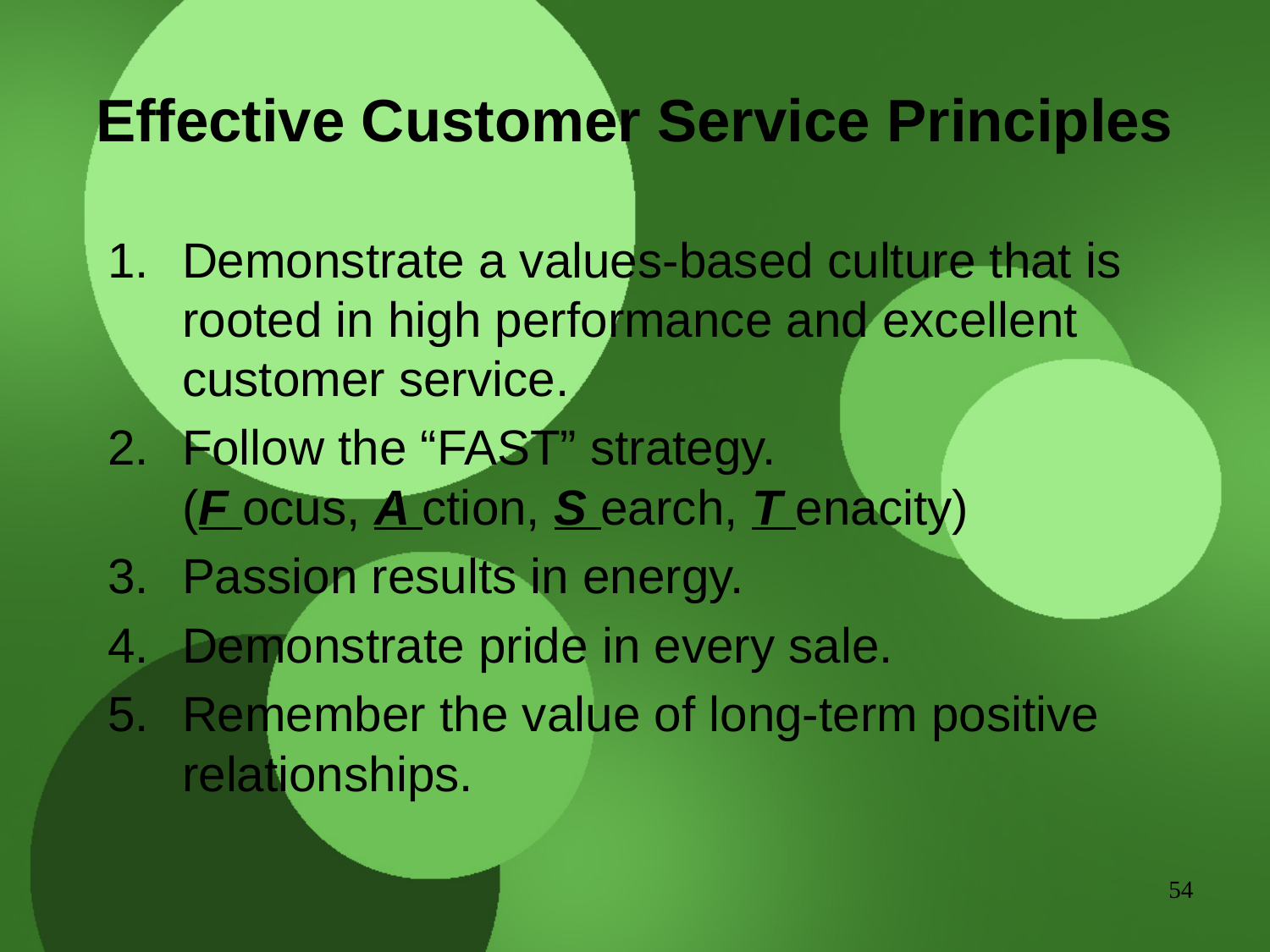

# Effective Customer Service Principles
Demonstrate a values-based culture that is rooted in high performance and excellent customer service.
Follow the “FAST” strategy.
(F ocus, A ction, S earch, T enacity)
Passion results in energy.
Demonstrate pride in every sale.
Remember the value of long-term positive relationships.
54